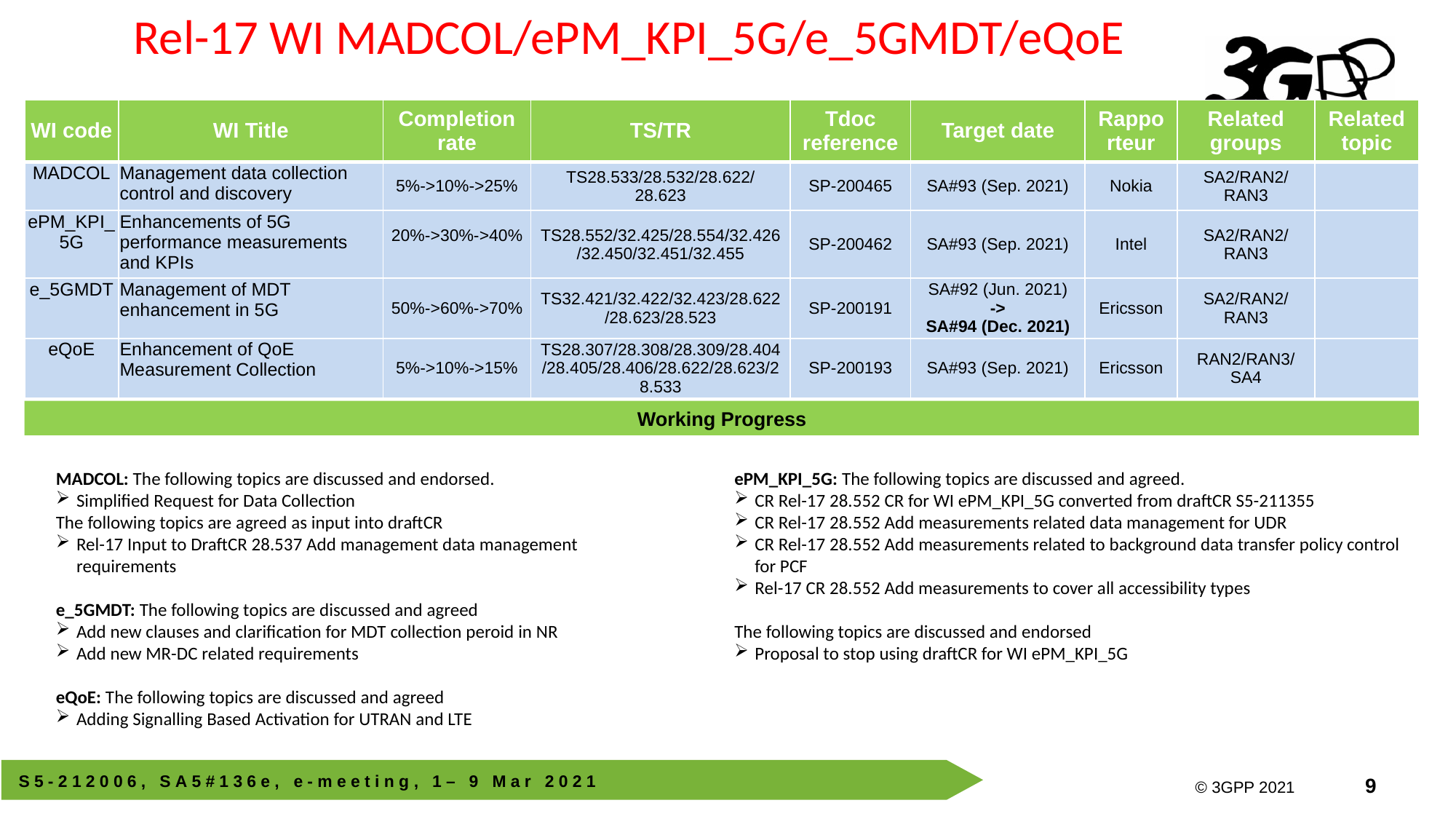

Rel-17 WI MADCOL/ePM_KPI_5G/e_5GMDT/eQoE
| WI code | WI Title | Completion rate | TS/TR | Tdoc reference | Target date | Rapporteur | Related groups | Related topic |
| --- | --- | --- | --- | --- | --- | --- | --- | --- |
| MADCOL | Management data collection control and discovery | 5%->10%->25% | TS28.533/28.532/28.622/ 28.623 | SP-200465 | SA#93 (Sep. 2021) | Nokia | SA2/RAN2/RAN3 |  |
| ePM\_KPI\_5G | Enhancements of 5G performance measurements and KPIs | 20%->30%->40% | TS28.552/32.425/28.554/32.426/32.450/32.451/32.455 | SP-200462 | SA#93 (Sep. 2021) | Intel | SA2/RAN2/RAN3 |  |
| e\_5GMDT | Management of MDT enhancement in 5G | 50%->60%->70% | TS32.421/32.422/32.423/28.622/28.623/28.523 | SP-200191 | SA#92 (Jun. 2021) -> SA#94 (Dec. 2021) | Ericsson | SA2/RAN2/RAN3 |  |
| eQoE | Enhancement of QoE Measurement Collection | 5%->10%->15% | TS28.307/28.308/28.309/28.404/28.405/28.406/28.622/28.623/28.533 | SP-200193 | SA#93 (Sep. 2021) | Ericsson | RAN2/RAN3/SA4 |  |
Working Progress

MADCOL: The following topics are discussed and endorsed.
Simplified Request for Data Collection
The following topics are agreed as input into draftCR
Rel-17 Input to DraftCR 28.537 Add management data management requirements

e_5GMDT: The following topics are discussed and agreed
Add new clauses and clarification for MDT collection peroid in NR
Add new MR-DC related requirements

eQoE: The following topics are discussed and agreed
Adding Signalling Based Activation for UTRAN and LTE

ePM_KPI_5G: The following topics are discussed and agreed.
CR Rel-17 28.552 CR for WI ePM_KPI_5G converted from draftCR S5-211355
CR Rel-17 28.552 Add measurements related data management for UDR
CR Rel-17 28.552 Add measurements related to background data transfer policy control for PCF
Rel-17 CR 28.552 Add measurements to cover all accessibility types

The following topics are discussed and endorsed
Proposal to stop using draftCR for WI ePM_KPI_5G